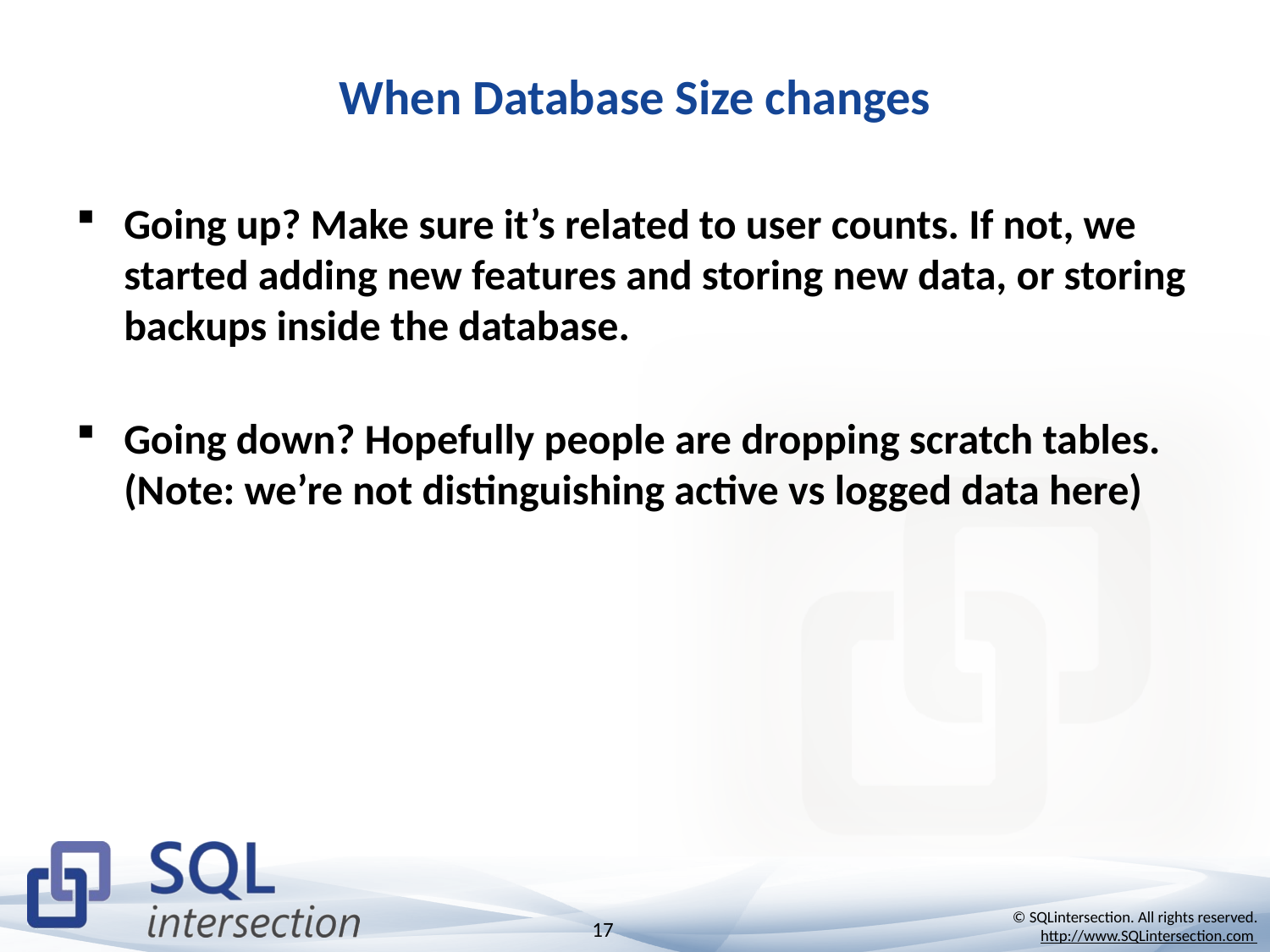

# When Database Size changes
Going up? Make sure it’s related to user counts. If not, we started adding new features and storing new data, or storing backups inside the database.

Going down? Hopefully people are dropping scratch tables.
(Note: we’re not distinguishing active vs logged data here)